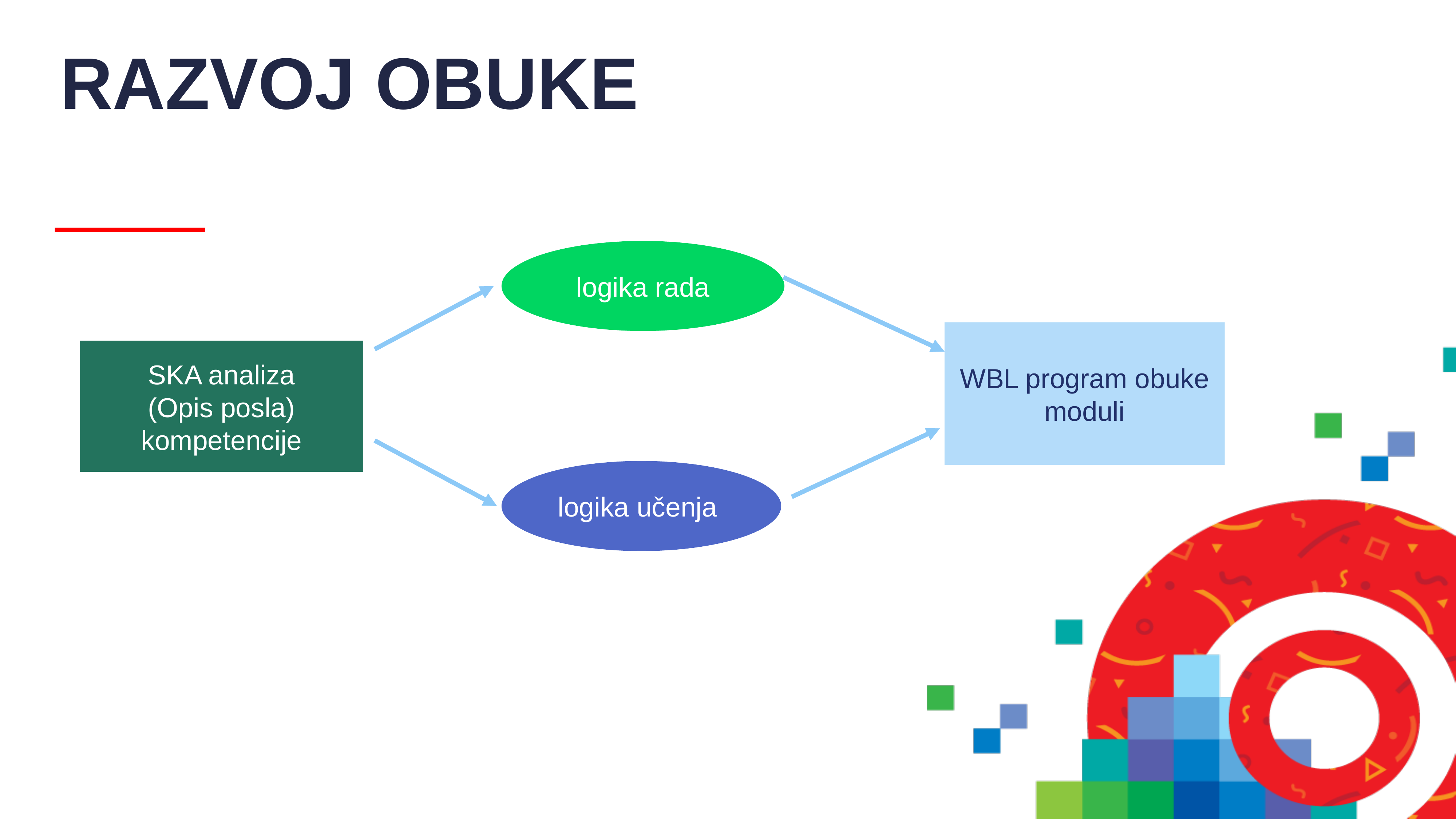

# RAZVOJ OBUKE
logika rada

WBL program obuke
moduli
SKA analiza
(Opis posla)
kompetencije
logika učenja